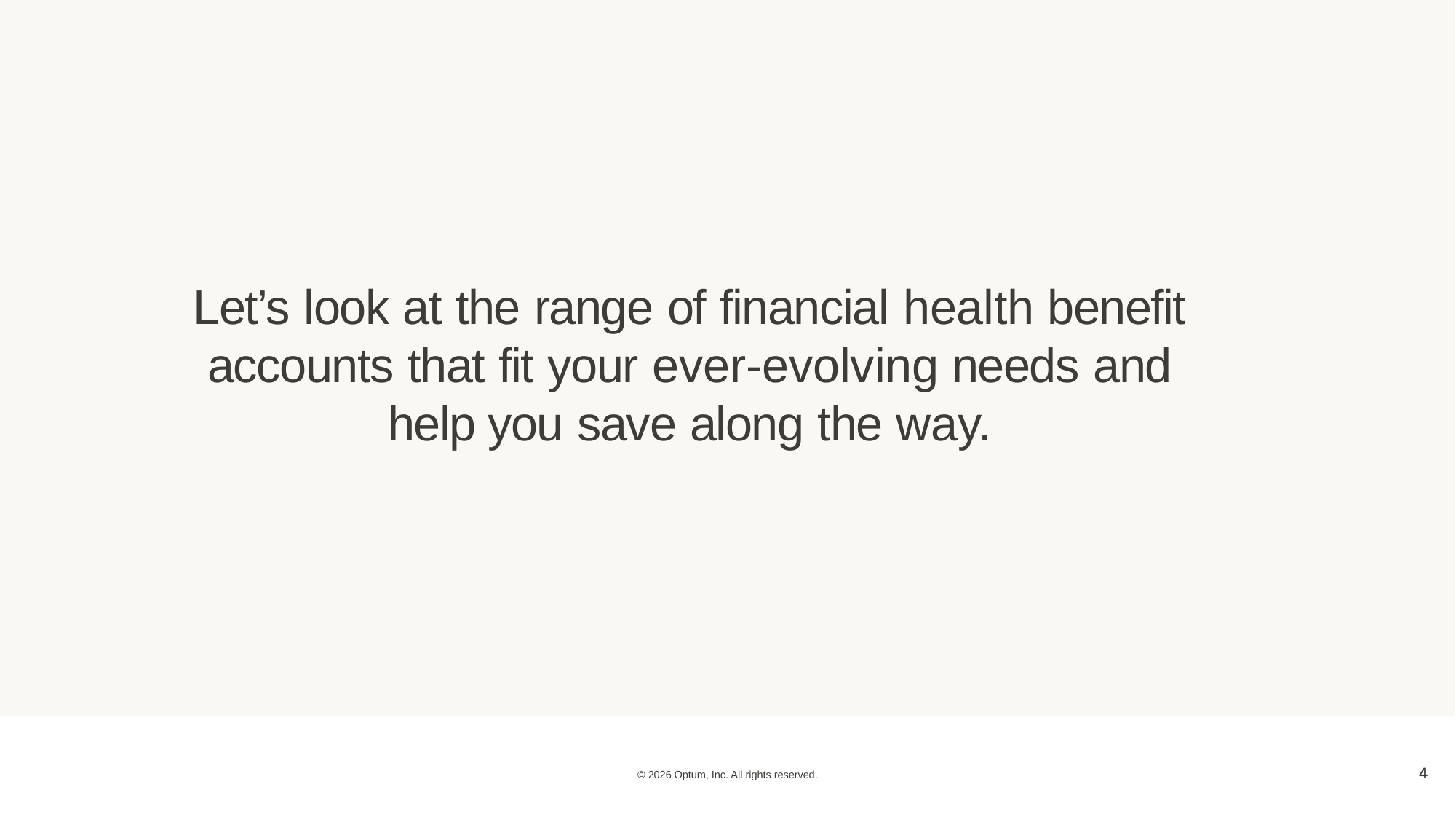

Let’s look at the range of financial health benefit accounts that fit your ever-evolving needs and help you save along the way.